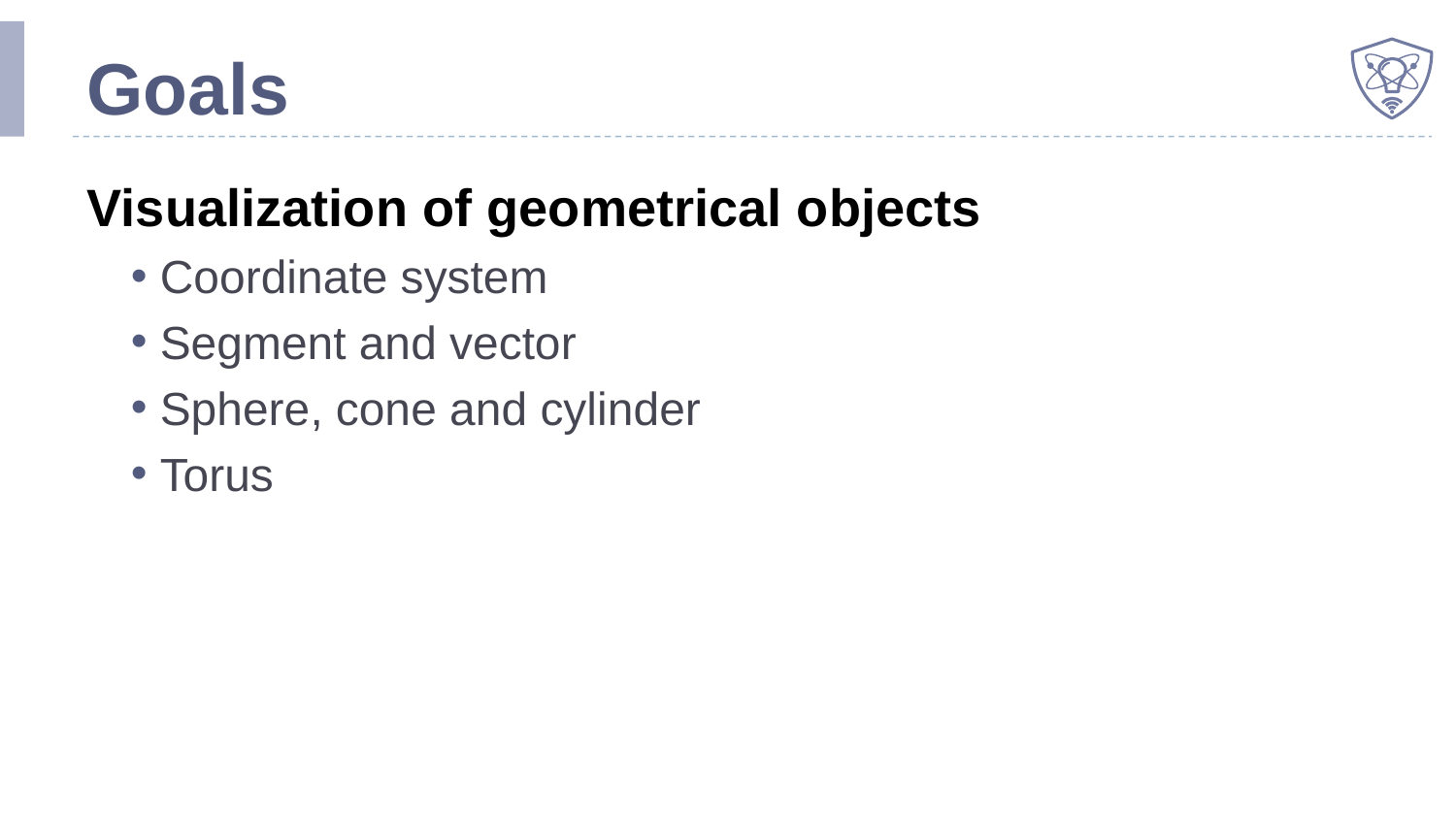

# Goals
Visualization of geometrical objects
Coordinate system
Segment and vector
Sphere, cone and cylinder
Torus